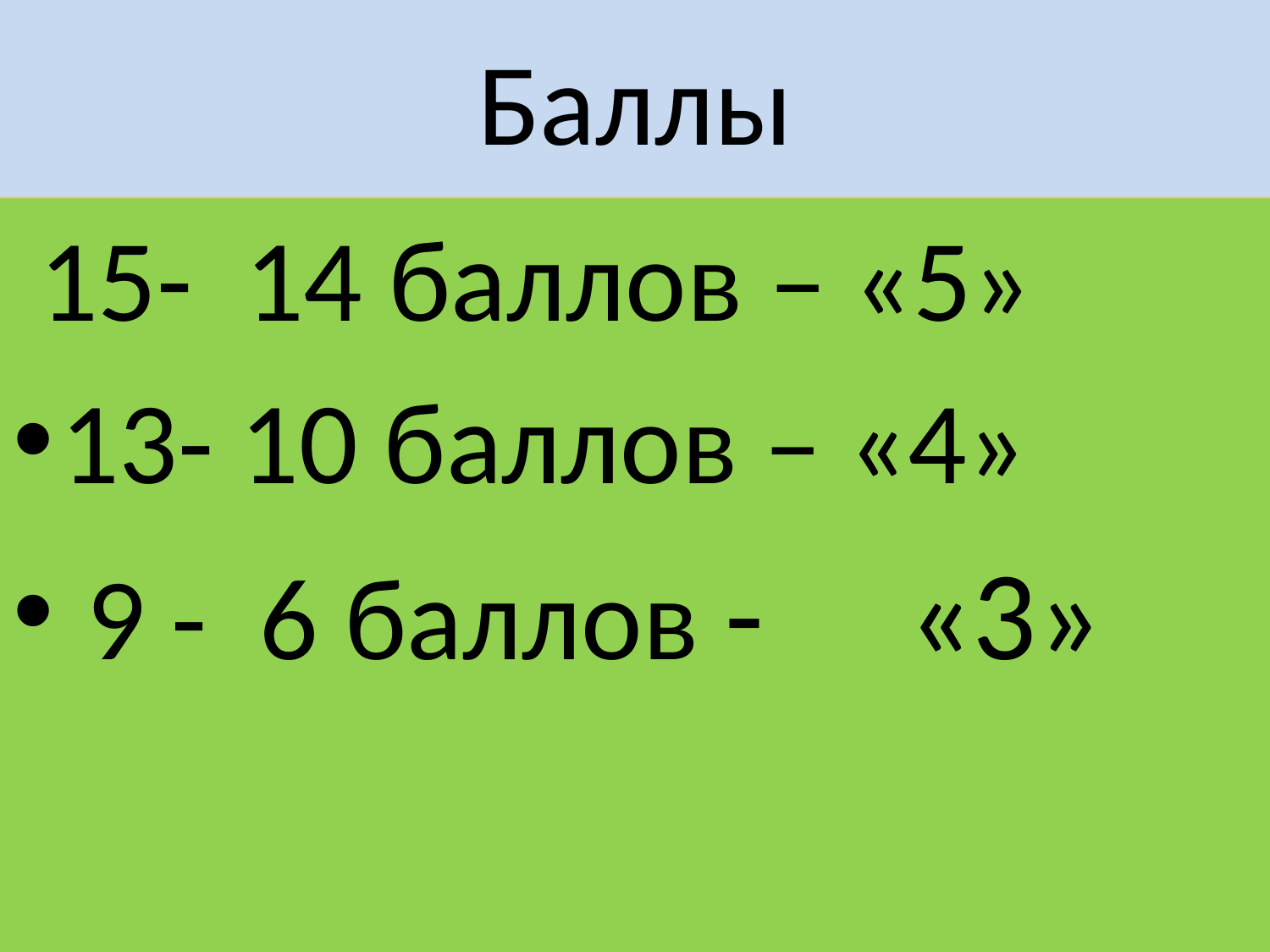

# Баллы
 15-  14 баллов – «5»
13- 10 баллов – «4»
 9 -  6 баллов -     «3»